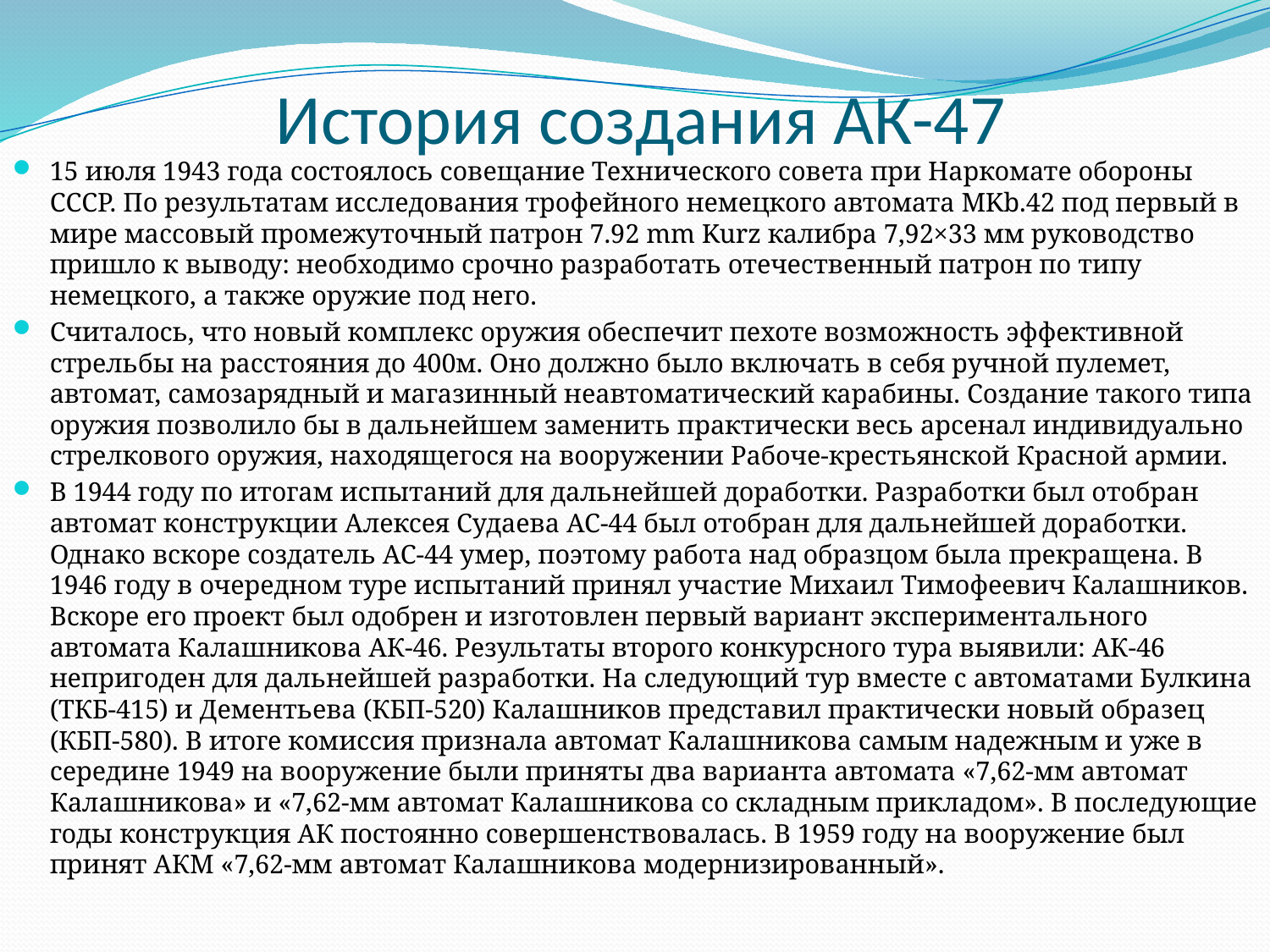

# История создания АК-47
15 июля 1943 года состоялось совещание Технического совета при Наркомате обороны СССР. По результатам исследования трофейного немецкого автомата MKb.42 под первый в мире массовый промежуточный патрон 7.92 mm Kurz калибра 7,92×33 мм руководство пришло к выводу: необходимо срочно разработать отечественный патрон по типу немецкого, а также оружие под него.
Считалось, что новый комплекс оружия обеспечит пехоте возможность эффективной стрельбы на расстояния до 400м. Оно должно было включать в себя ручной пулемет, автомат, самозарядный и магазинный неавтоматический карабины. Создание такого типа оружия позволило бы в дальнейшем заменить практически весь арсенал индивидуально стрелкового оружия, находящегося на вооружении Рабоче-крестьянской Красной армии.
В 1944 году по итогам испытаний для дальнейшей доработки. Разработки был отобран автомат конструкции Алексея Судаева АС-44 был отобран для дальнейшей доработки. Однако вскоре создатель АС-44 умер, поэтому работа над образцом была прекращена. В 1946 году в очередном туре испытаний принял участие Михаил Тимофеевич Калашников. Вскоре его проект был одобрен и изготовлен первый вариант экспериментального автомата Калашникова АК-46. Результаты второго конкурсного тура выявили: АК-46 непригоден для дальнейшей разработки. На следующий тур вместе с автоматами Булкина (ТКБ-415) и Дементьева (КБП-520) Калашников представил практически новый образец (КБП-580). В итоге комиссия признала автомат Калашникова самым надежным и уже в середине 1949 на вооружение были приняты два варианта автомата «7,62-мм автомат Калашникова» и «7,62-мм автомат Калашникова со складным прикладом». В последующие годы конструкция АК постоянно совершенствовалась. В 1959 году на вооружение был принят АКМ «7,62-мм автомат Калашникова модернизированный».